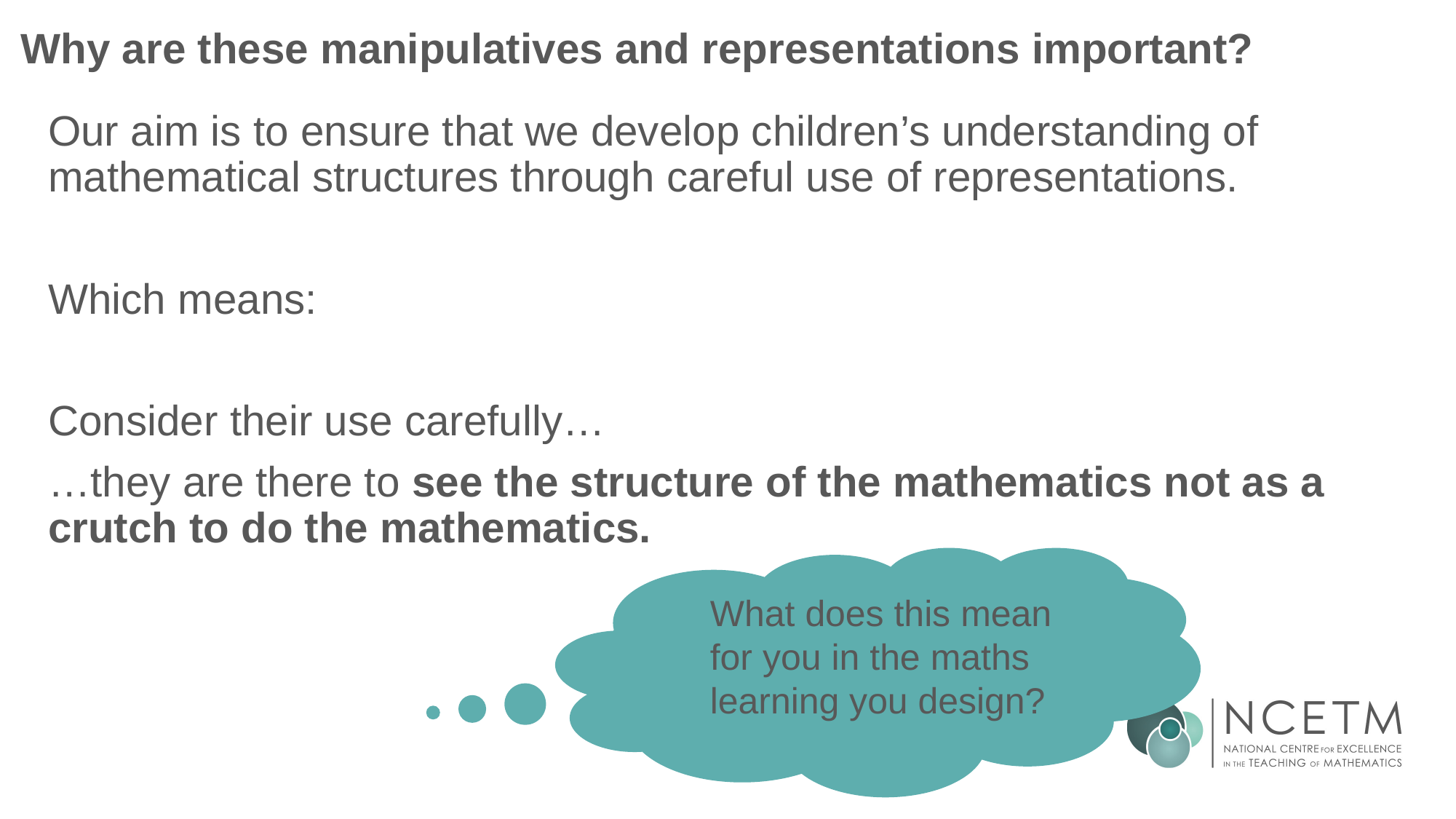

# Why are these manipulatives and representations important?
Our aim is to ensure that we develop children’s understanding of mathematical structures through careful use of representations.

Which means:

Consider their use carefully…
…they are there to see the structure of the mathematics not as a crutch to do the mathematics.
What does this mean for you in the maths learning you design?